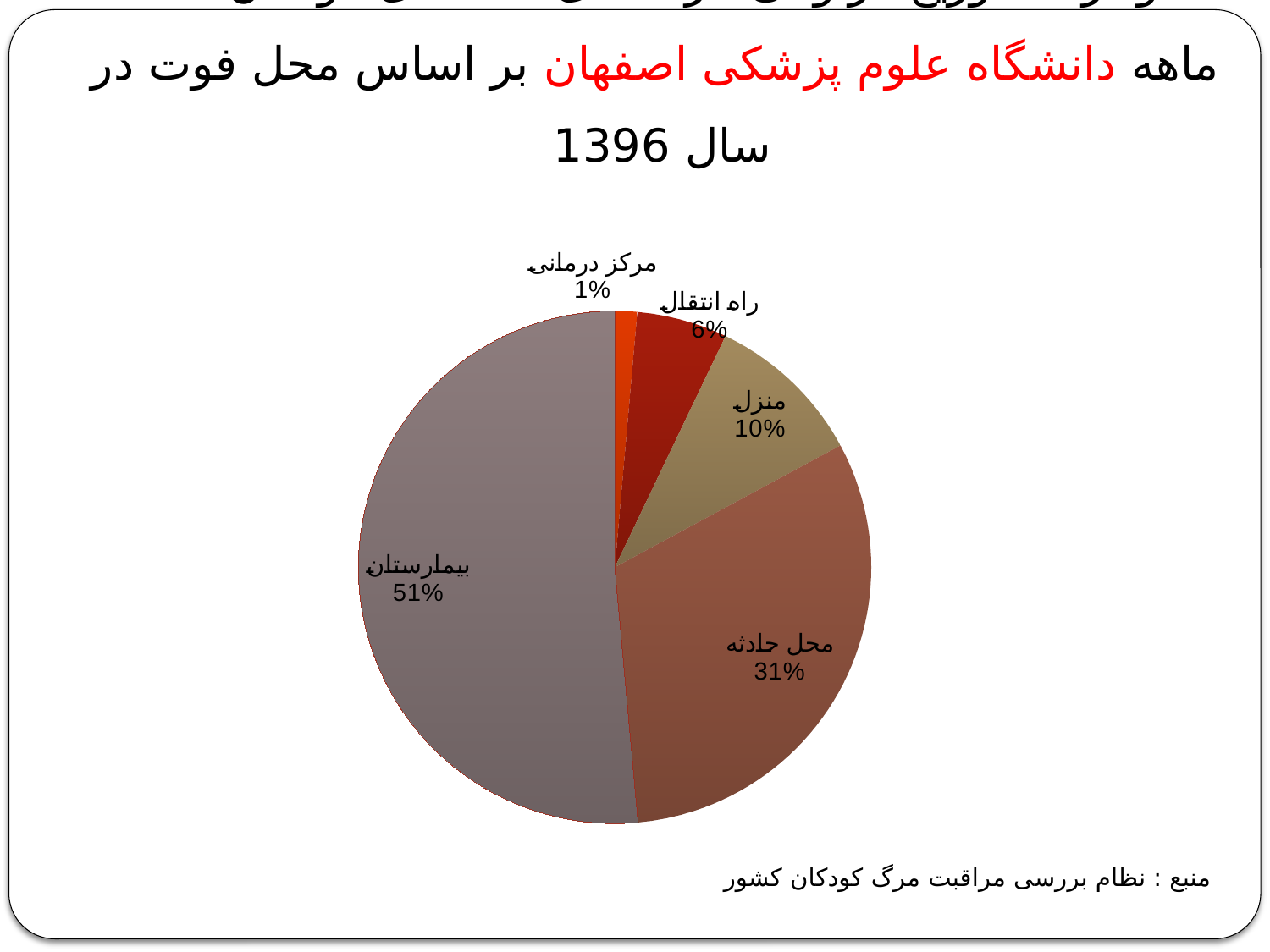

# نمودار 7- توزیع فراوانی مرگ های حادثه ای کودکان 59-1 ماهه دانشگاه علوم پزشکی اصفهان بر اساس محل فوت در سال 1396

### Chart

| Category |  |
|---|---|
| مرکز درمانی | 1.4 |
| راه انتقال | 5.7 |
| منزل | 10.0 |
| محل حادثه | 31.4 |
| بیمارستان | 51.4 |
منبع : نظام بررسی مراقبت مرگ کودکان کشور